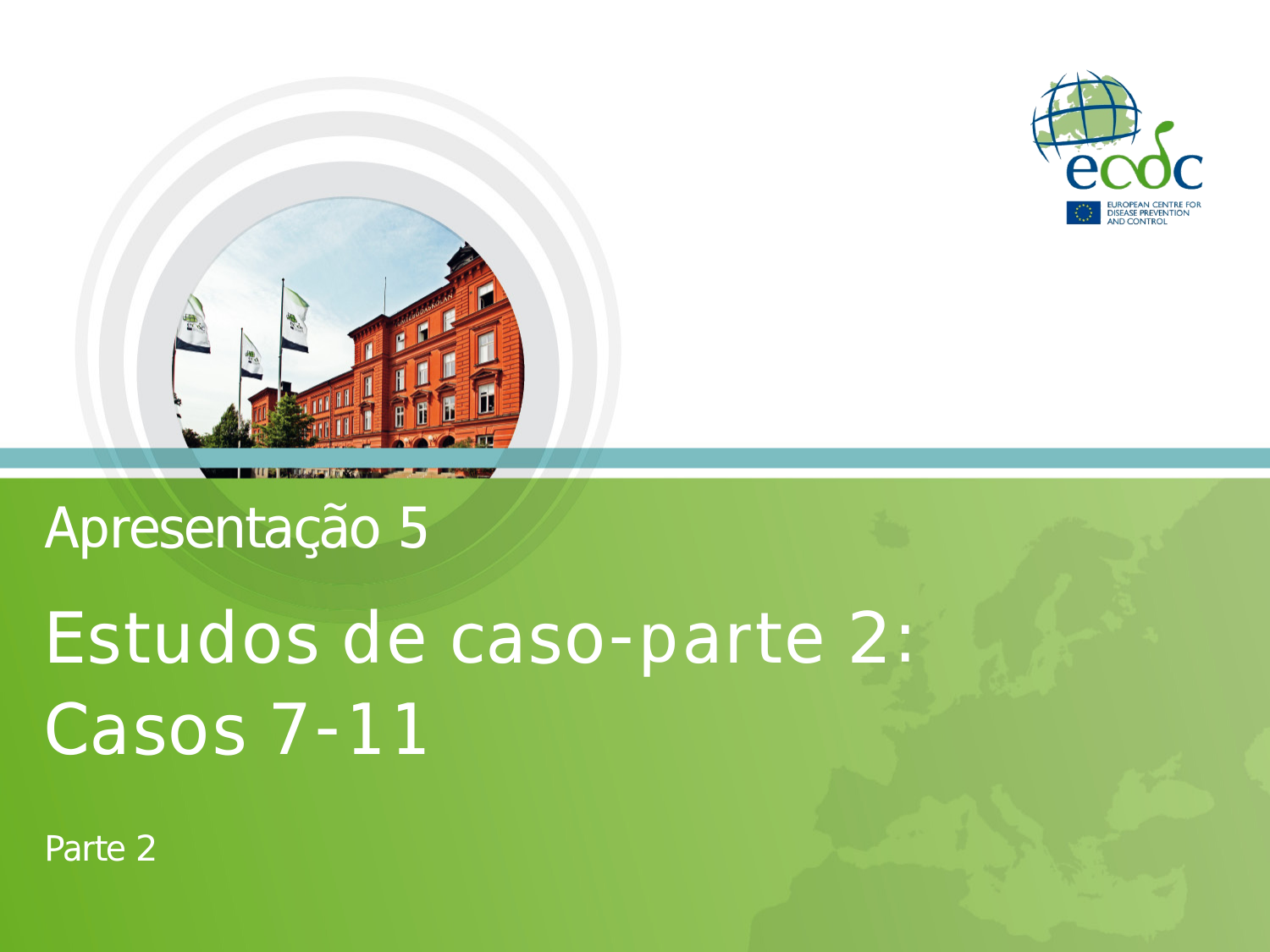

# Apresentação 5
Estudos de caso-parte 2:
Casos 7-11

Parte 2